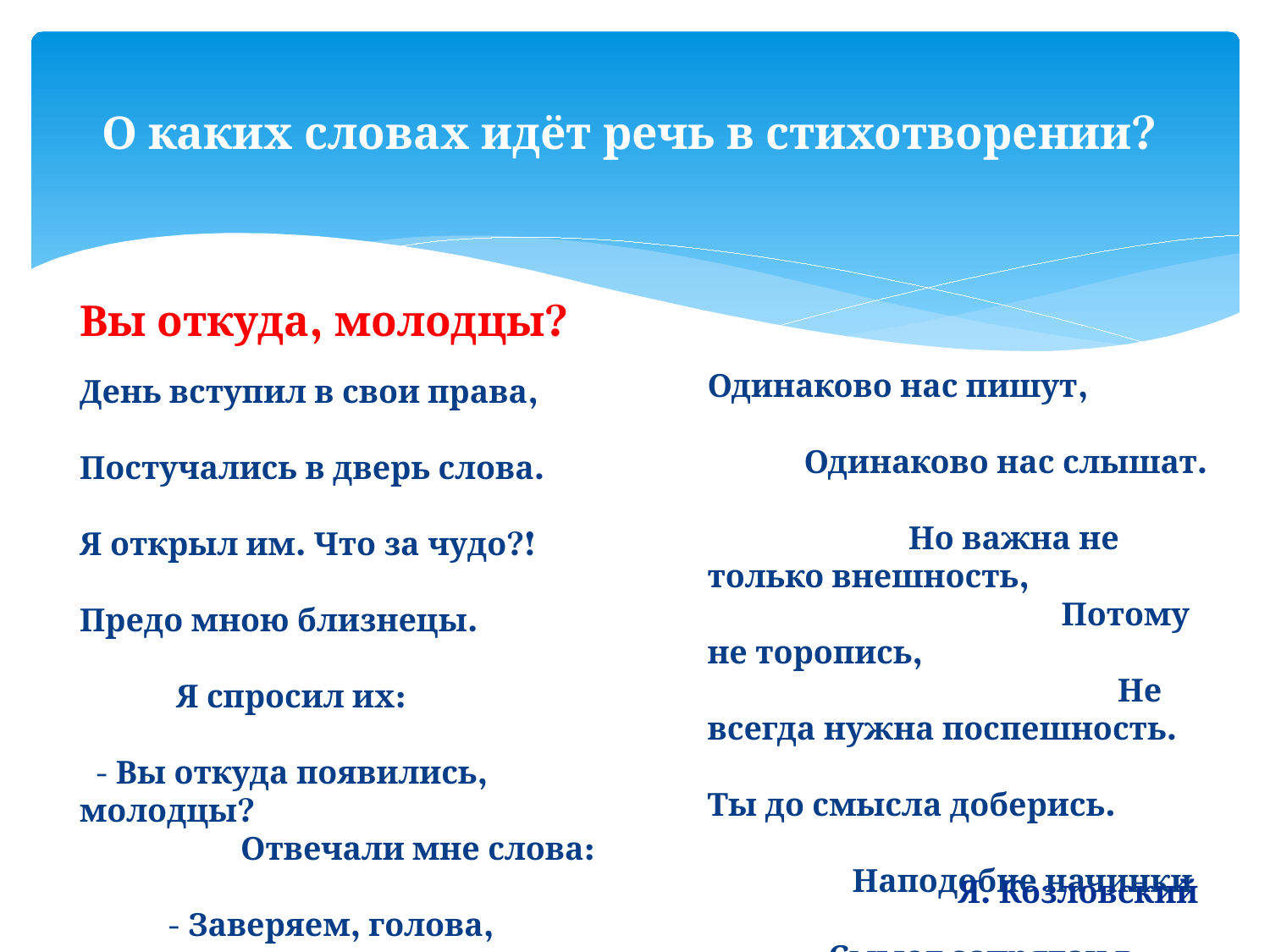

# О каких словах идёт речь в стихотворении?
Вы откуда, молодцы?
Одинаково нас пишут,                                                                                              Одинаково нас слышат.                                                                                            Но важна не только внешность,                                                                     Потому не торопись,                                                                                         Не всегда нужна поспешность.                                                                      Ты до смысла доберись.                                                                                                 Наподобие начинки                                                                                    Смысл запрятан в серединке.                                                                    Схожим лицам вопреки,                                                                                            Мы по смыслу - далеки.
День вступил в свои права,                                                                         Постучались в дверь слова.                                                                                      Я открыл им. Что за чудо?!                                                                                 Предо мною близнецы.                                                                                                           Я спросил их:                                                                                                          - Вы откуда появились, молодцы?                                                                       Отвечали мне слова:                                                                                           - Заверяем, голова,                                                                                                    Что и раньше с нами встречи                                                                             Ты имел наверняка.                                                                                                                     Мы слова из русской речи,                                                                                       Из родного языка!
Я. Козловский